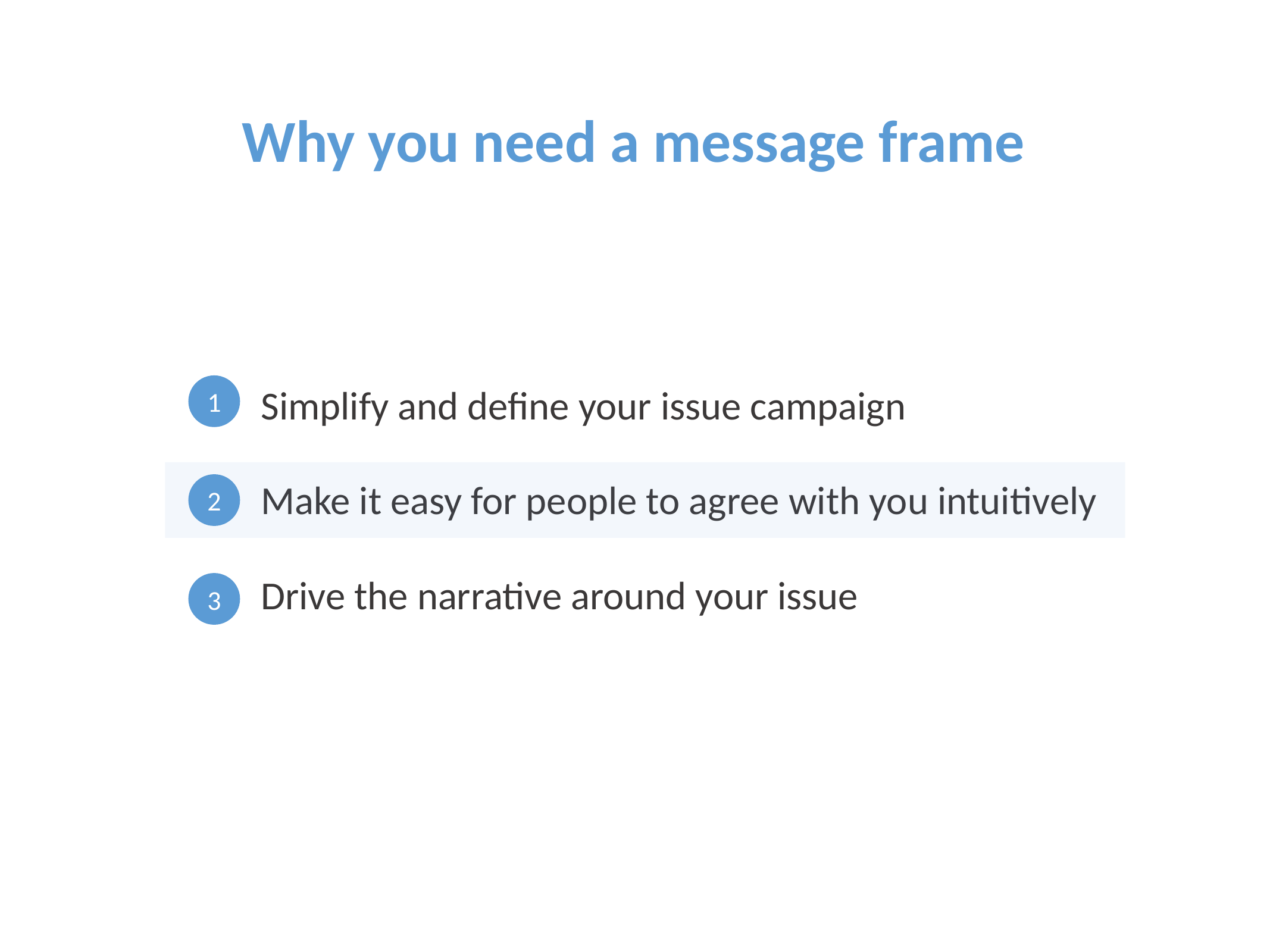

Why you need a message frame
1
Simplify and define your issue campaign

Make it easy for people to agree with you intuitively

Drive the narrative around your issue

2
3